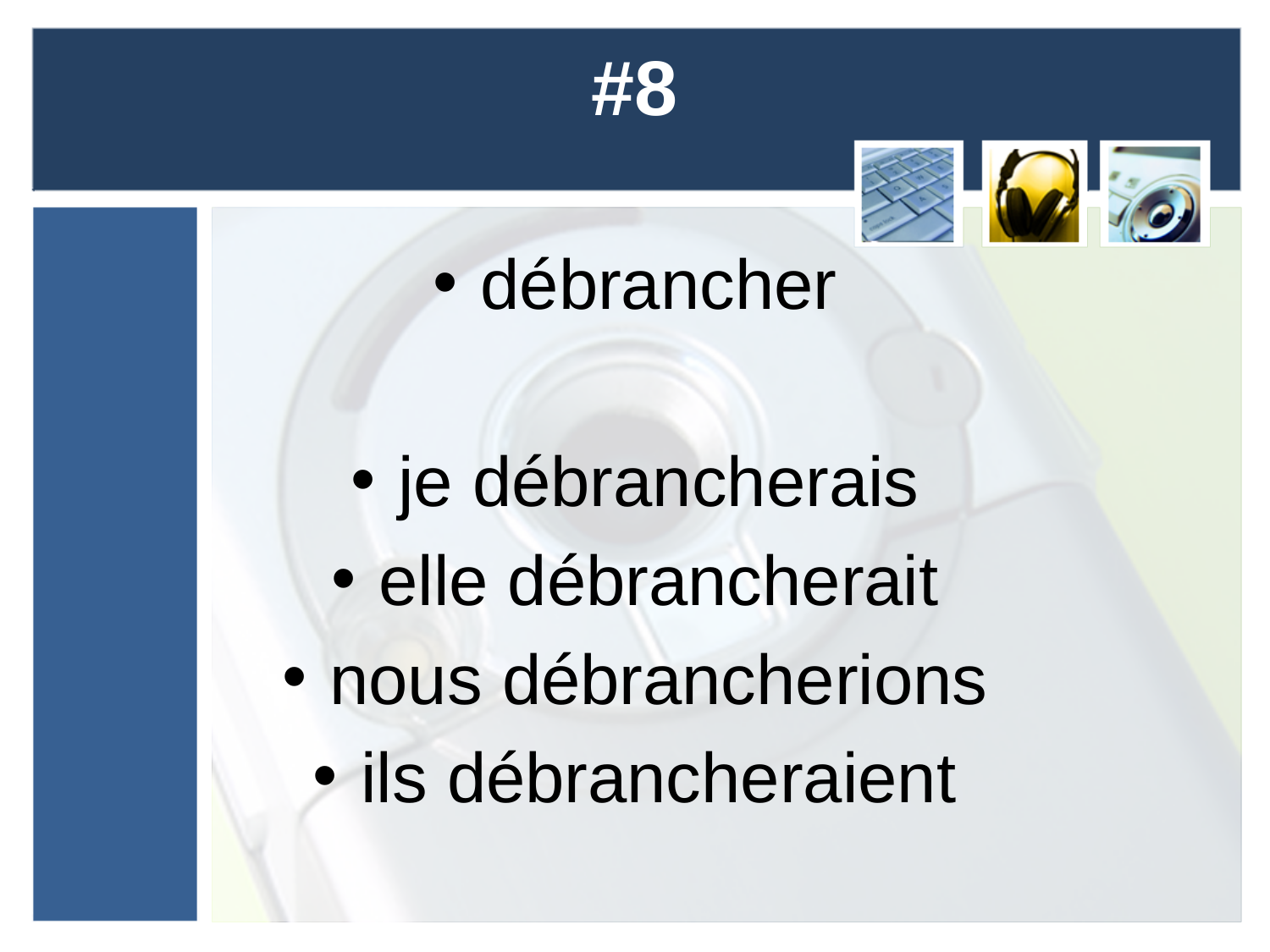

# #8
débrancher

je débrancherais
elle débrancherait
nous débrancherions
ils débrancheraient